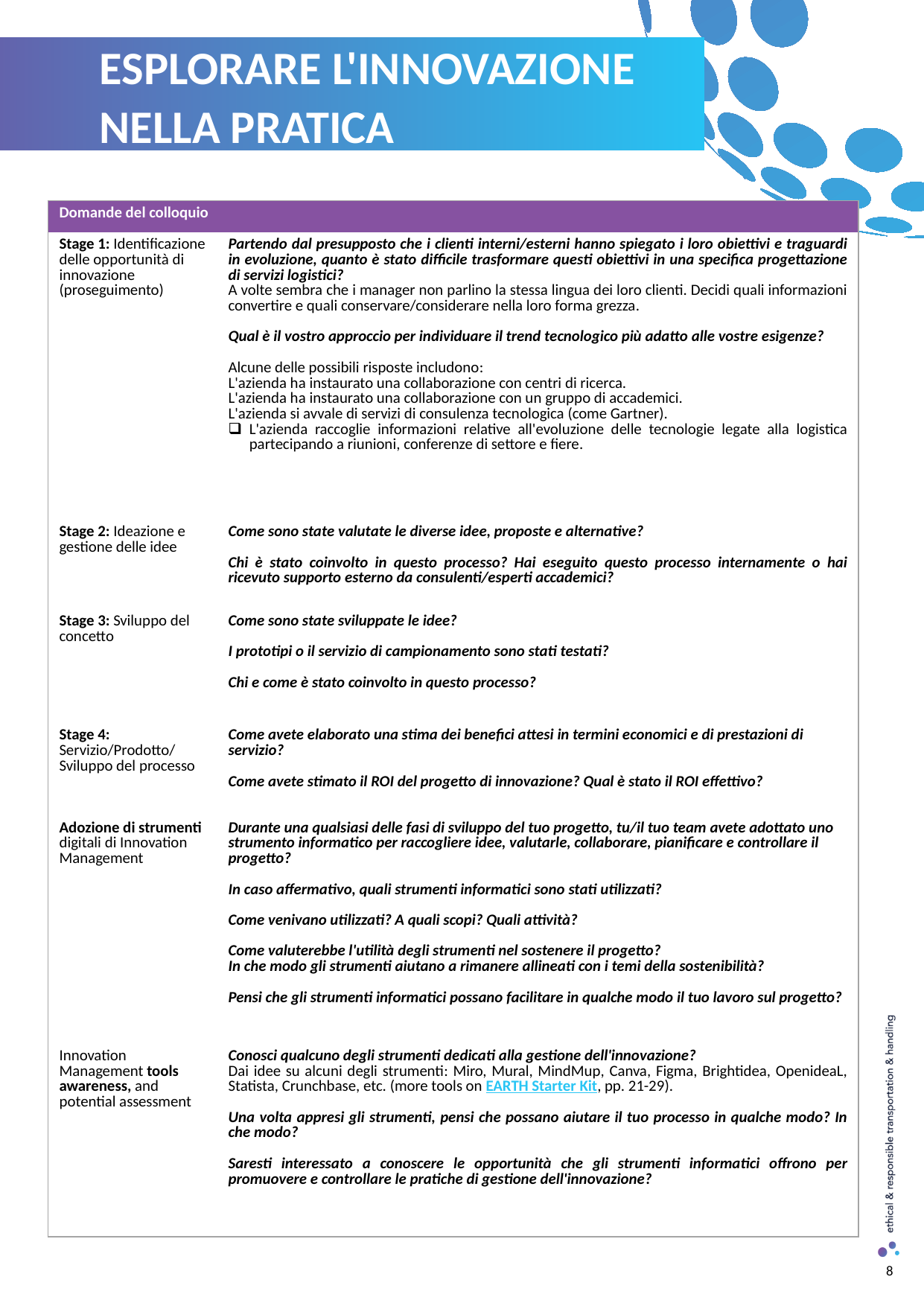

ESPLORARE L'INNOVAZIONE NELLA PRATICA
| Domande del colloquio |  |
| --- | --- |
| Stage 1: Identificazione delle opportunità di innovazione  (proseguimento) | Partendo dal presupposto che i clienti interni/esterni hanno spiegato i loro obiettivi e traguardi in evoluzione, quanto è stato difficile trasformare questi obiettivi in una specifica progettazione di servizi logistici? A volte sembra che i manager non parlino la stessa lingua dei loro clienti. Decidi quali informazioni convertire e quali conservare/considerare nella loro forma grezza.   Qual è il vostro approccio per individuare il trend tecnologico più adatto alle vostre esigenze? Alcune delle possibili risposte includono:  L'azienda ha instaurato una collaborazione con centri di ricerca.  L'azienda ha instaurato una collaborazione con un gruppo di accademici.  L'azienda si avvale di servizi di consulenza tecnologica (come Gartner).  L'azienda raccoglie informazioni relative all'evoluzione delle tecnologie legate alla logistica partecipando a riunioni, conferenze di settore e fiere. |
| Stage 2: Ideazione e gestione delle idee | Come sono state valutate le diverse idee, proposte e alternative?     Chi è stato coinvolto in questo processo? Hai eseguito questo processo internamente o hai ricevuto supporto esterno da consulenti/esperti accademici? |
| Stage 3: Sviluppo del concetto | Come sono state sviluppate le idee?    I prototipi o il servizio di campionamento sono stati testati?    Chi e come è stato coinvolto in questo processo? |
| Stage 4: Servizio/Prodotto/ Sviluppo del processo | Come avete elaborato una stima dei benefici attesi in termini economici e di prestazioni di servizio?    Come avete stimato il ROI del progetto di innovazione? Qual è stato il ROI effettivo? |
| Adozione di strumenti digitali di Innovation Management | Durante una qualsiasi delle fasi di sviluppo del tuo progetto, tu/il tuo team avete adottato uno strumento informatico per raccogliere idee, valutarle, collaborare, pianificare e controllare il progetto?    In caso affermativo, quali strumenti informatici sono stati utilizzati?    Come venivano utilizzati? A quali scopi? Quali attività?    Come valuterebbe l'utilità degli strumenti nel sostenere il progetto?  In che modo gli strumenti aiutano a rimanere allineati con i temi della sostenibilità?    Pensi che gli strumenti informatici possano facilitare in qualche modo il tuo lavoro sul progetto? |
| Innovation Management tools awareness, and potential assessment | Conosci qualcuno degli strumenti dedicati alla gestione dell'innovazione? Dai idee su alcuni degli strumenti: Miro, Mural, MindMup, Canva, Figma, Brightidea, OpenideaL, Statista, Crunchbase, etc. (more tools on EARTH Starter Kit, pp. 21-29).    Una volta appresi gli strumenti, pensi che possano aiutare il tuo processo in qualche modo? In che modo?    Saresti interessato a conoscere le opportunità che gli strumenti informatici offrono per promuovere e controllare le pratiche di gestione dell'innovazione? |
8